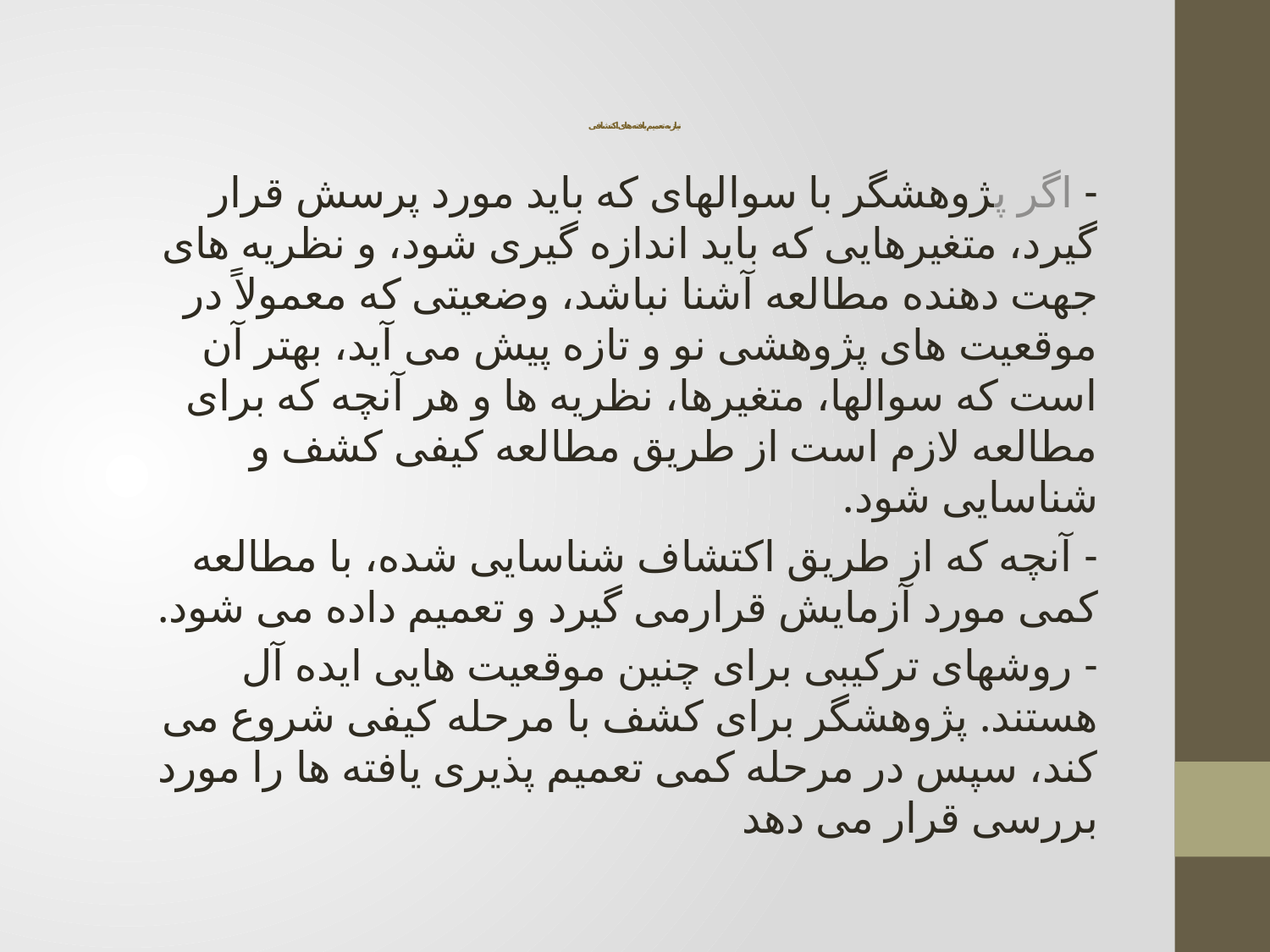

# نیاز به تعمیم یافته های اکتشافی
- اگر پژوهشگر با سوالهای که باید مورد پرسش قرار گیرد، متغیرهایی که باید اندازه گیری شود، و نظریه های جهت دهنده مطالعه آشنا نباشد، وضعیتی که معمولاً در موقعیت های پژوهشی نو و تازه پیش می آید، بهتر آن است که سوالها، متغیرها، نظریه ها و هر آنچه که برای مطالعه لازم است از طریق مطالعه کیفی کشف و شناسایی شود.
- آنچه که از طریق اکتشاف شناسایی شده، با مطالعه کمی مورد آزمایش قرارمی گیرد و تعمیم داده می شود.
- روشهای ترکیبی برای چنین موقعیت هایی ایده آل هستند. پژوهشگر برای کشف با مرحله کیفی شروع می کند، سپس در مرحله کمی تعمیم پذیری یافته ها را مورد بررسی قرار می دهد